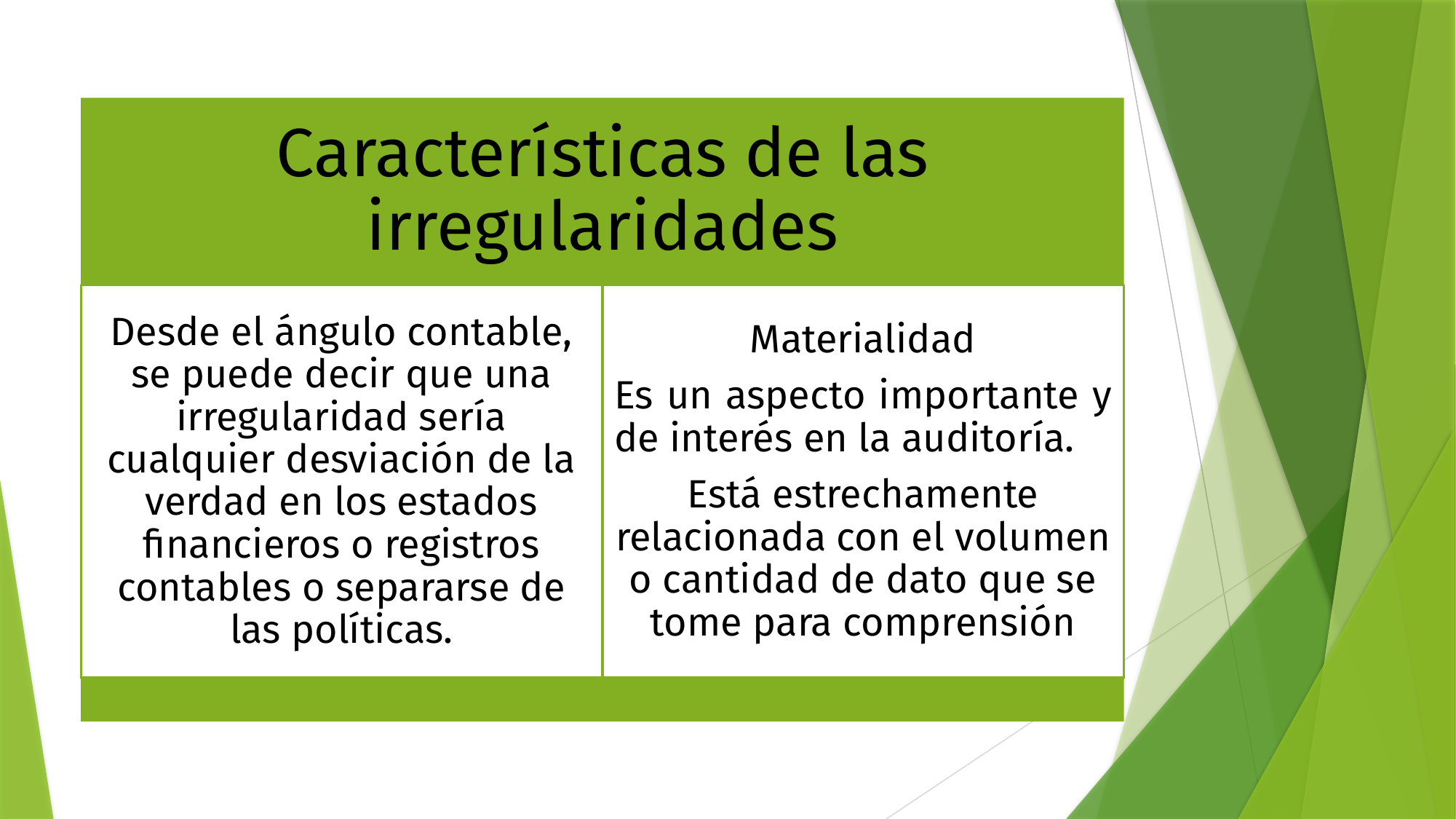

Características de las irregularidades
Desde el ángulo contable, se puede decir que una irregularidad sería cualquier desviación de la verdad en los estados financieros o registros contables o separarse de las políticas.
Materialidad
Es un aspecto importante y de interés en la auditoría.
Está estrechamente relacionada con el volumen o cantidad de dato que se tome para comprensión